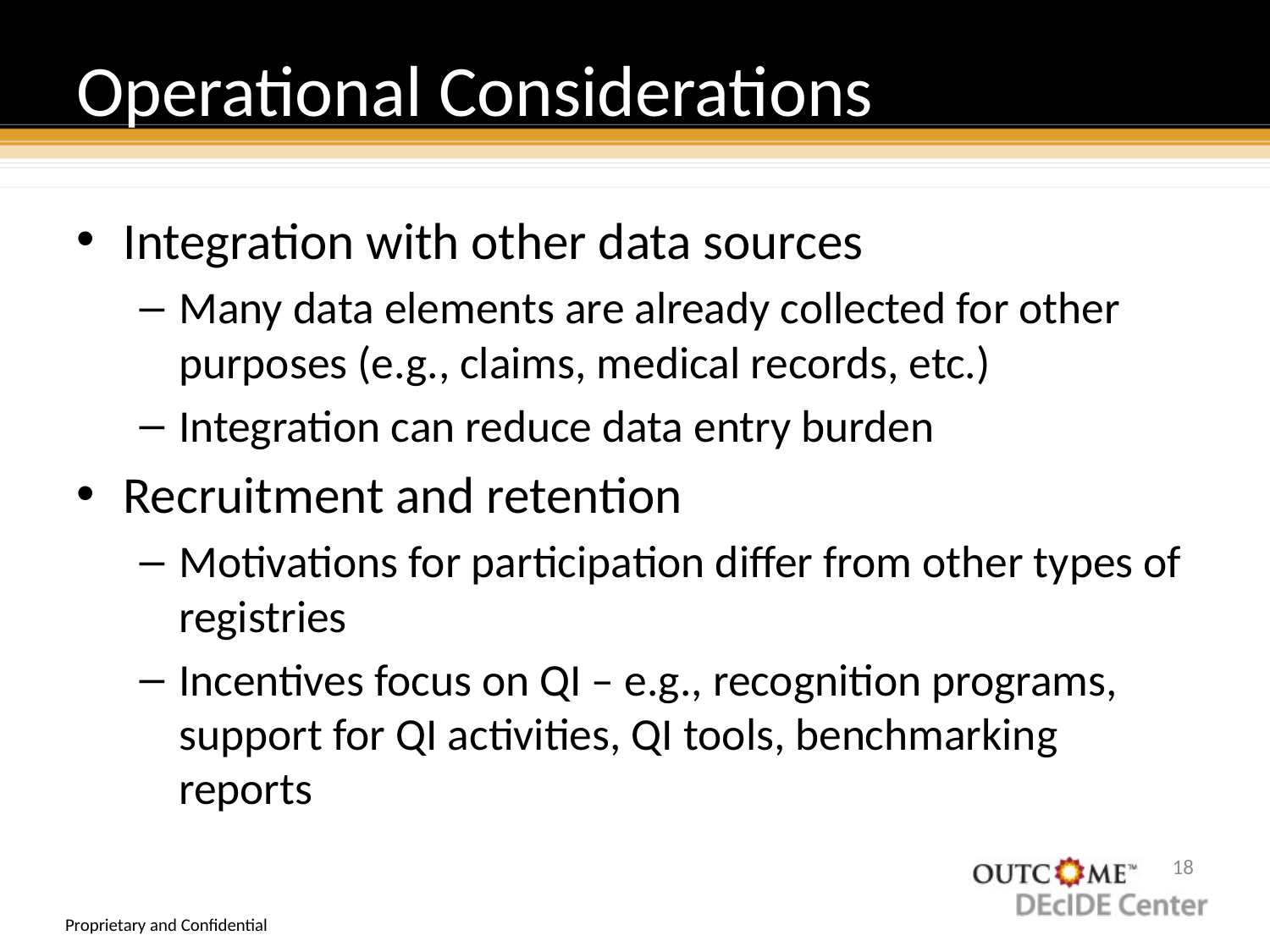

# Operational Considerations
Integration with other data sources
Many data elements are already collected for other purposes (e.g., claims, medical records, etc.)
Integration can reduce data entry burden
Recruitment and retention
Motivations for participation differ from other types of registries
Incentives focus on QI – e.g., recognition programs, support for QI activities, QI tools, benchmarking reports
18